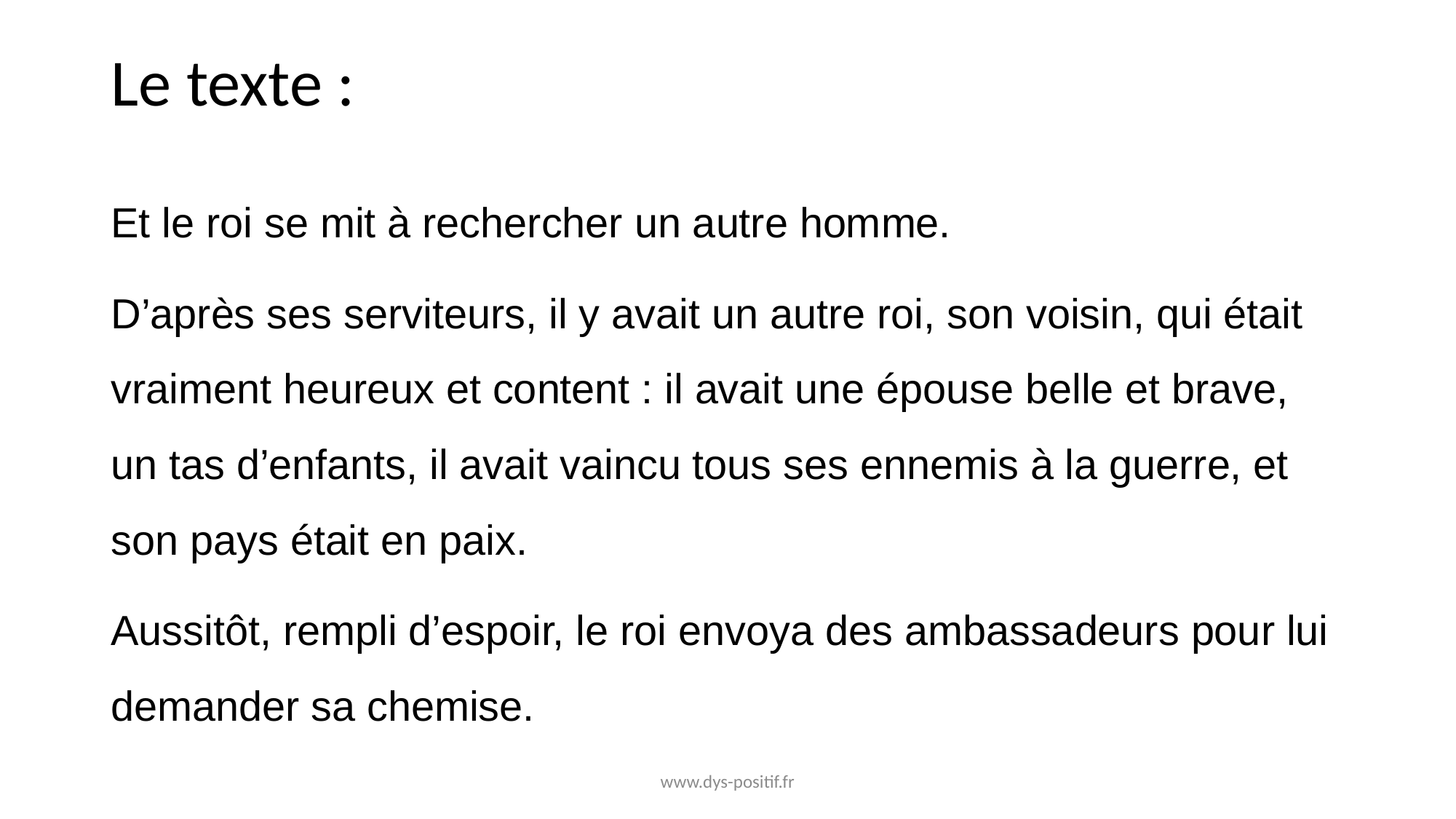

# Le texte :
Et le roi se mit à rechercher un autre homme.
D’après ses serviteurs, il y avait un autre roi, son voisin, qui était vraiment heureux et content : il avait une épouse belle et brave, un tas d’enfants, il avait vaincu tous ses ennemis à la guerre, et son pays était en paix.
Aussitôt, rempli d’espoir, le roi envoya des ambassadeurs pour lui demander sa chemise.
www.dys-positif.fr